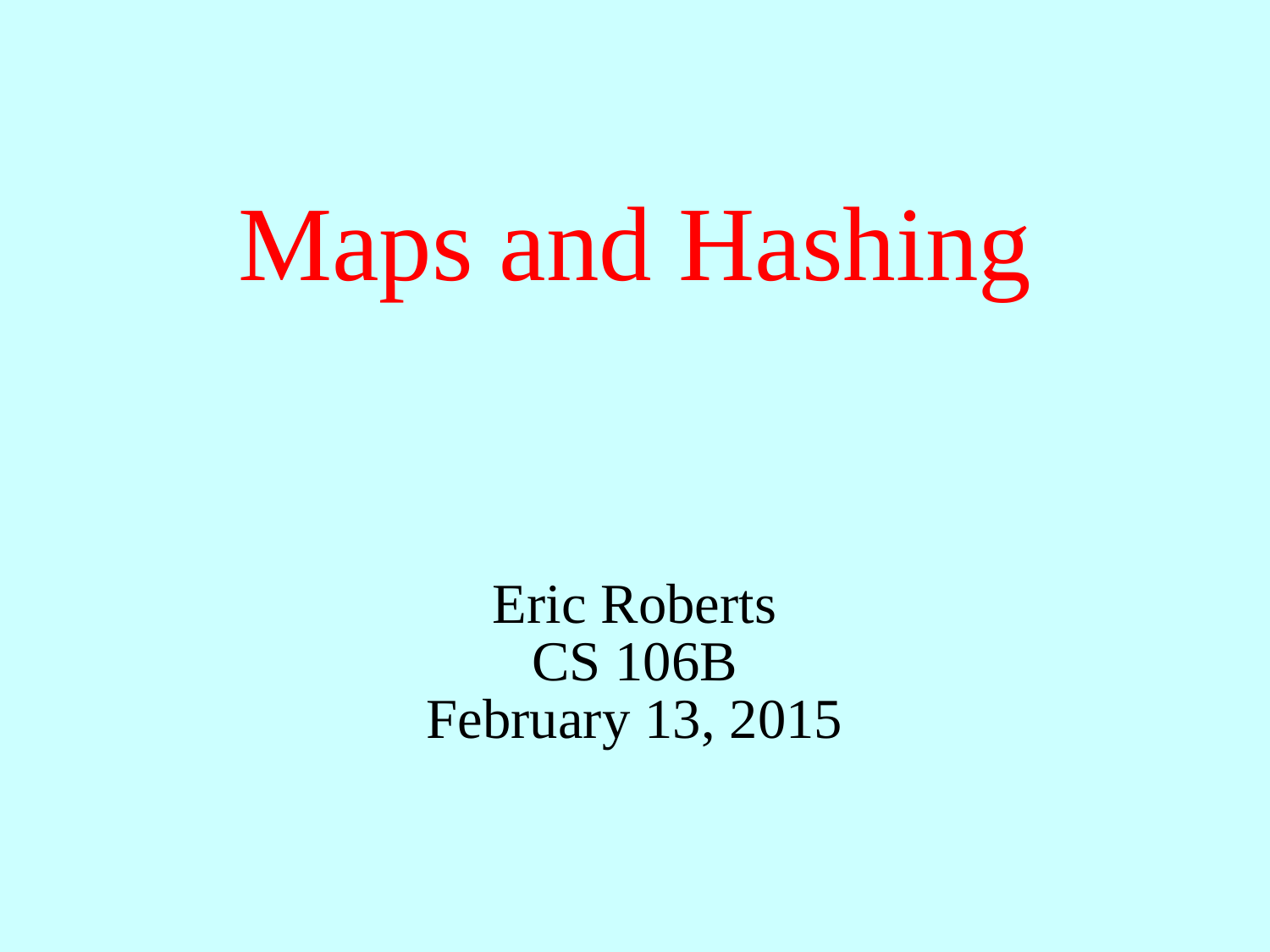

# Maps and Hashing
Eric Roberts
CS 106B
February 13, 2015